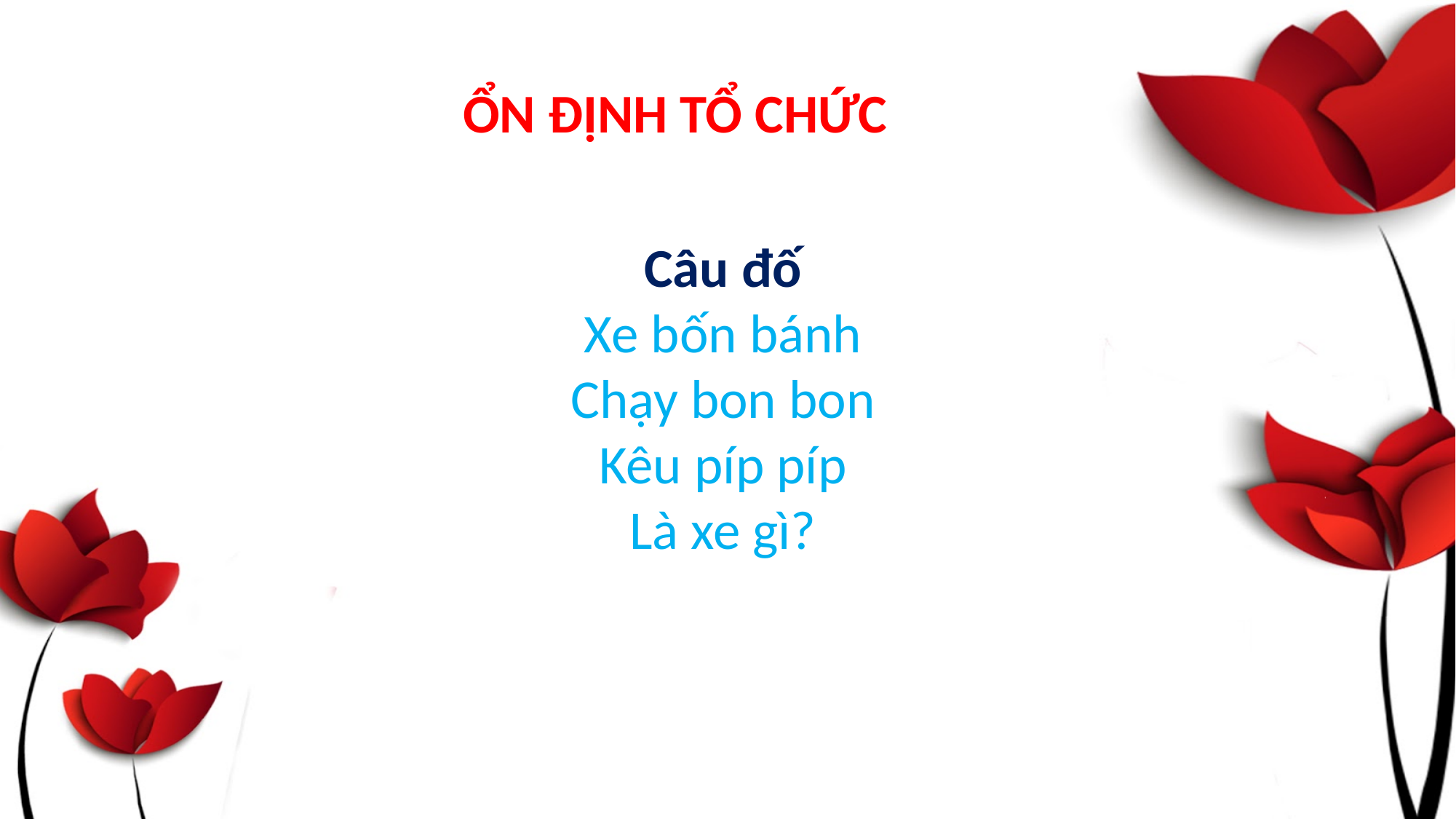

ỔN ĐỊNH TỔ CHỨC

Câu đố
Xe bốn bánh
Chạy bon bon
Kêu píp píp
Là xe gì?